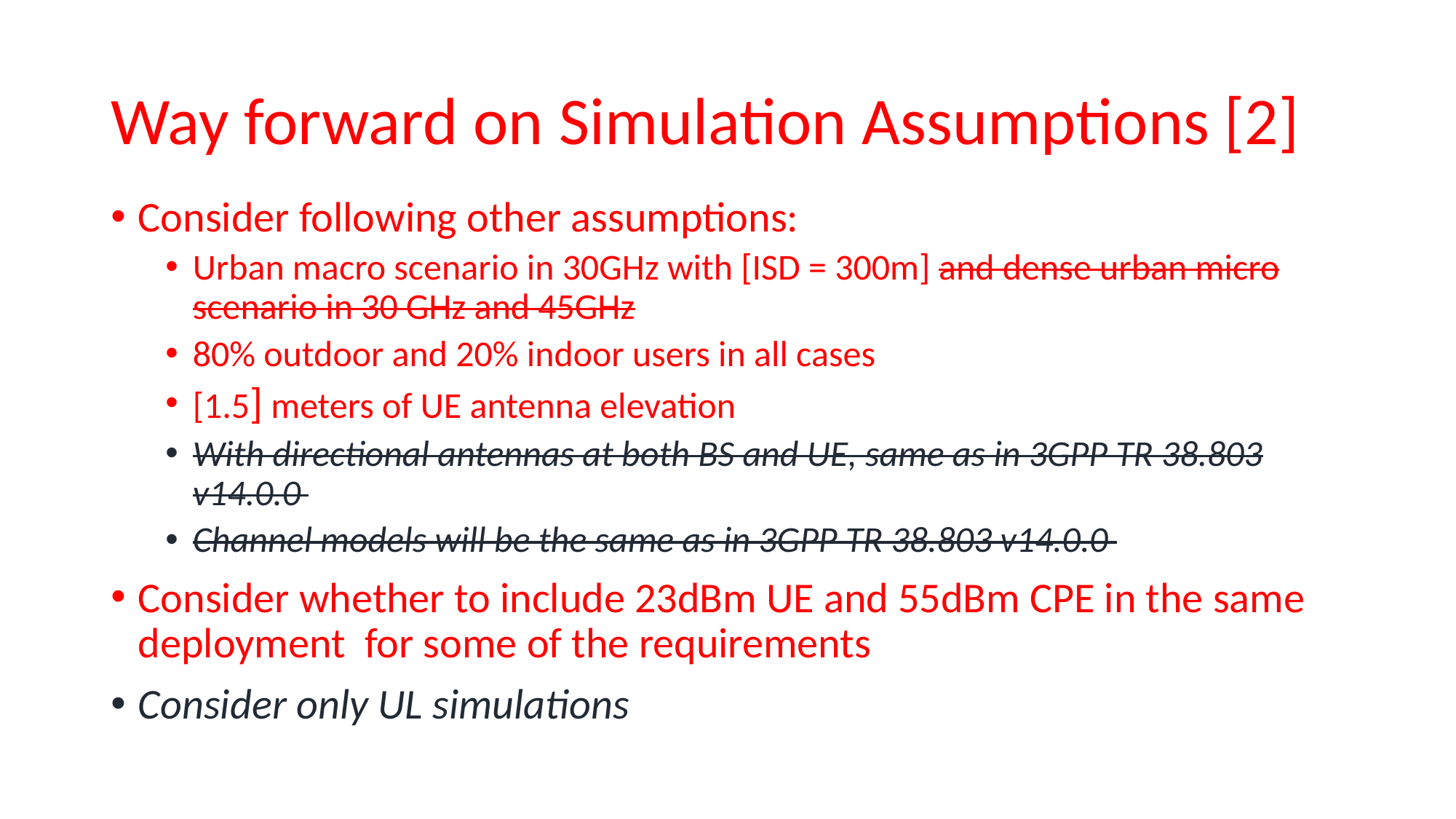

# Way forward on Simulation Assumptions [2]
Consider following other assumptions:
Urban macro scenario in 30GHz with [ISD = 300m] and dense urban micro scenario in 30 GHz and 45GHz
80% outdoor and 20% indoor users in all cases
[1.5] meters of UE antenna elevation
With directional antennas at both BS and UE, same as in 3GPP TR 38.803 v14.0.0
Channel models will be the same as in 3GPP TR 38.803 v14.0.0
Consider whether to include 23dBm UE and 55dBm CPE in the same deployment  for some of the requirements
Consider only UL simulations